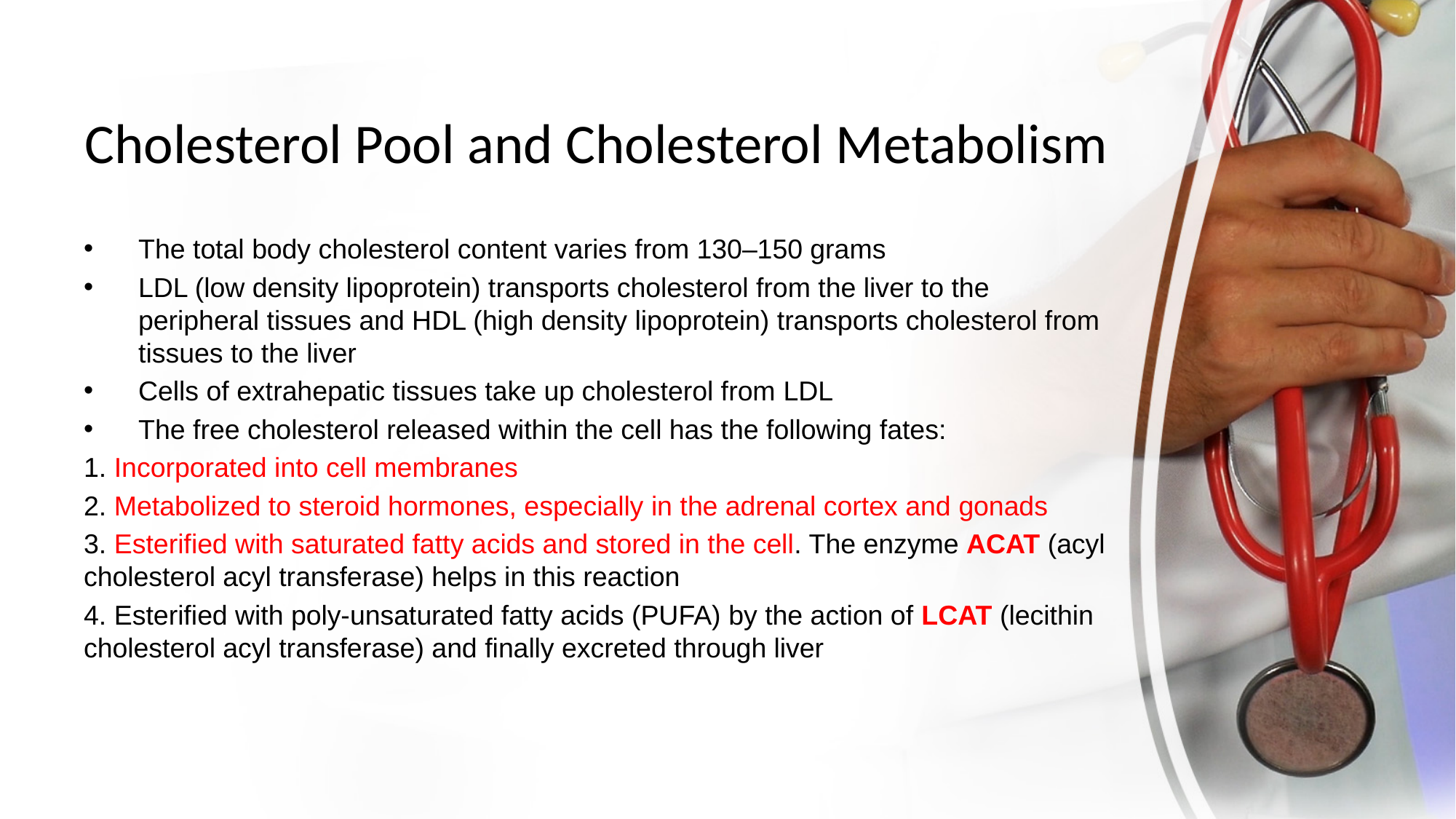

# Cholesterol Pool and Cholesterol Metabolism
The total body cholesterol content varies from 130–150 grams
LDL (low density lipoprotein) transports cholesterol from the liver to the peripheral tissues and HDL (high density lipoprotein) transports cholesterol from tissues to the liver
Cells of extrahepatic tissues take up cholesterol from LDL
The free cholesterol released within the cell has the following fates:
1. Incorporated into cell membranes
2. Metabolized to steroid hormones, especially in the adrenal cortex and gonads
3. Esterified with saturated fatty acids and stored in the cell. The enzyme ACAT (acyl cholesterol acyl transferase) helps in this reaction
4. Esterified with poly-unsaturated fatty acids (PUFA) by the action of LCAT (lecithin cholesterol acyl transferase) and finally excreted through liver